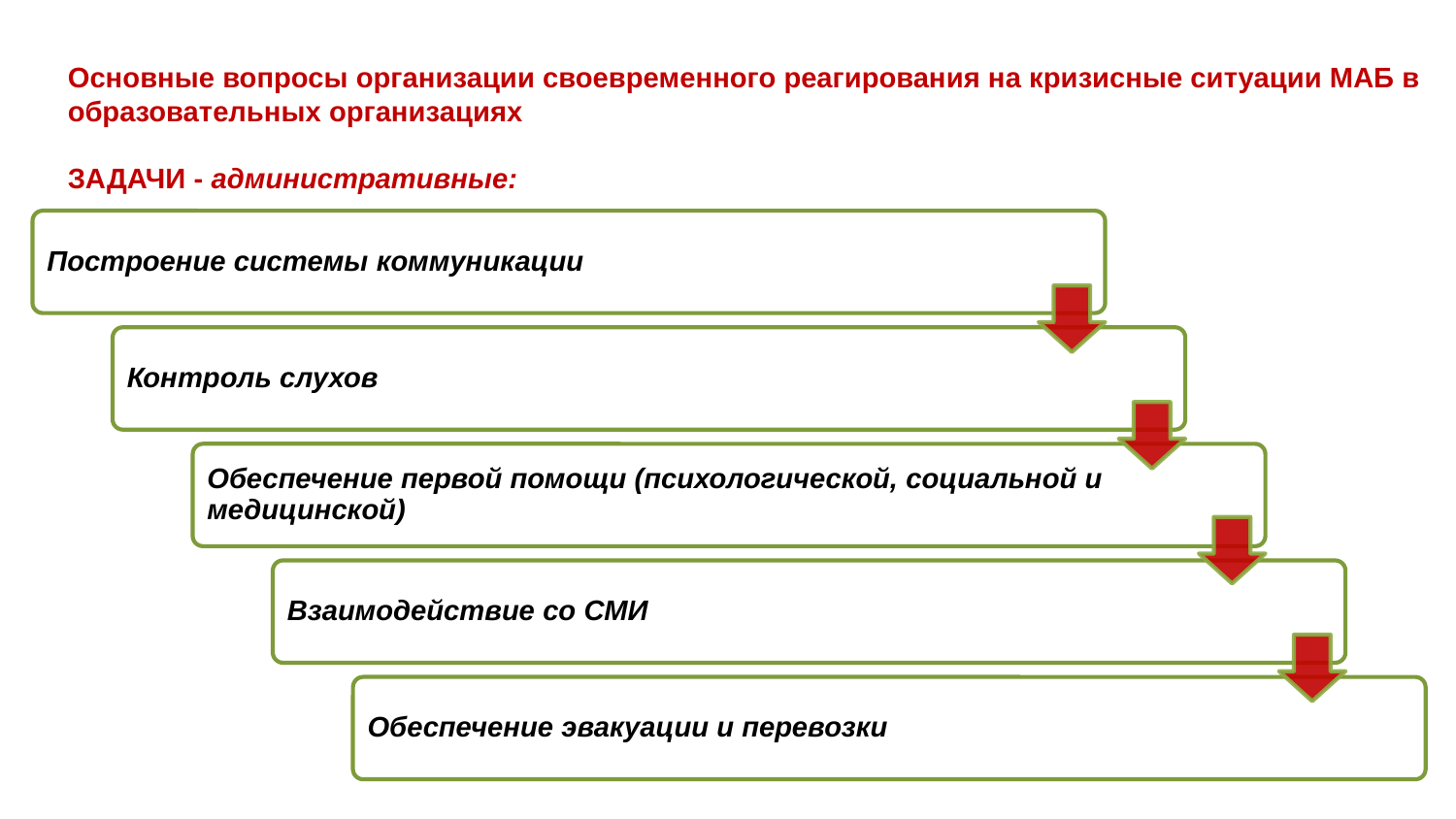

Основные вопросы организации своевременного реагирования на кризисные ситуации МАБ в образовательных организациях

ЗАДАЧИ - административные:
Построение системы коммуникации
Контроль слухов
Обеспечение первой помощи (психологической, социальной и медицинской)
Взаимодействие со СМИ
Обеспечение эвакуации и перевозки

3